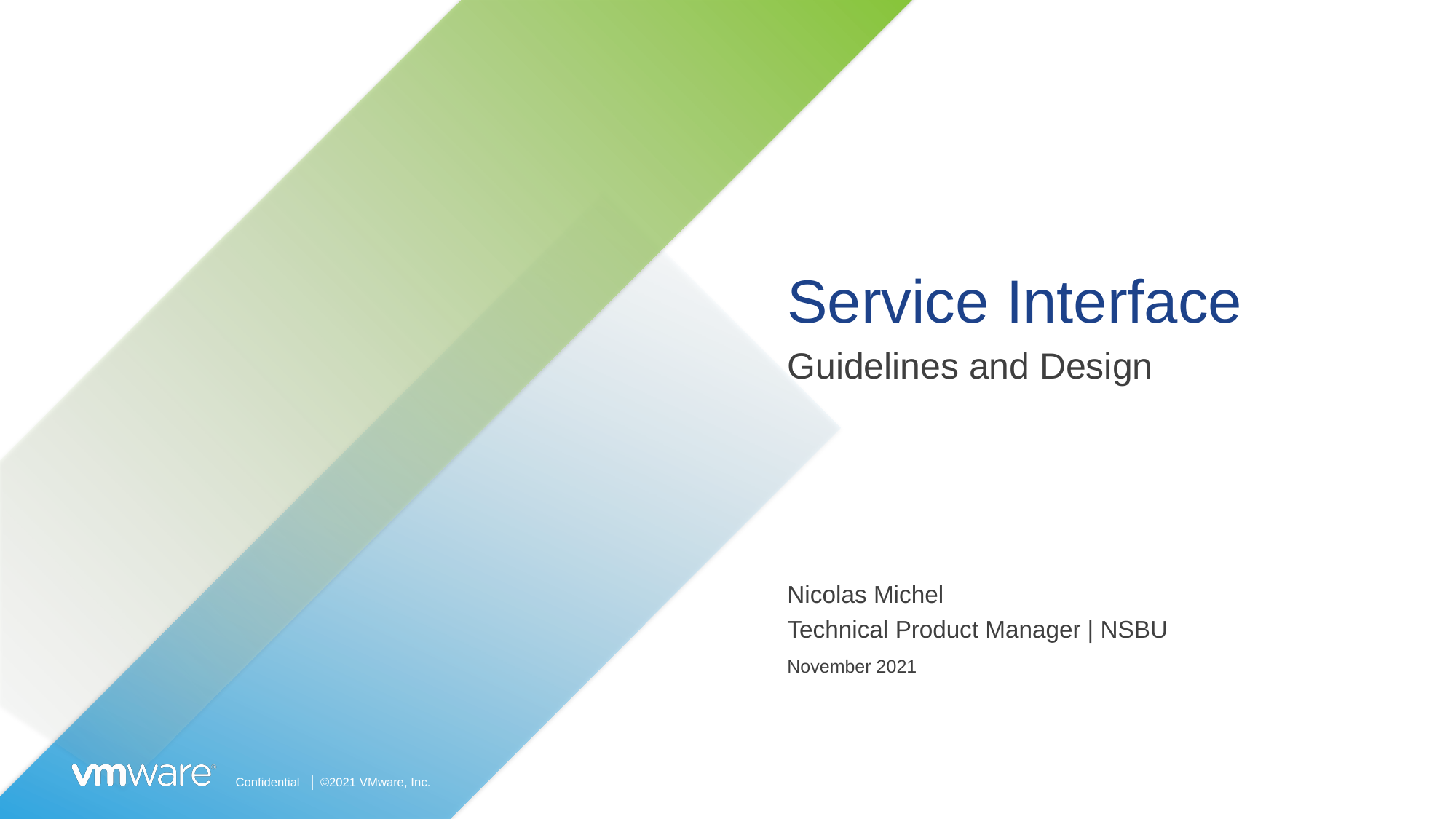

# Service Interface
Guidelines and Design
Nicolas Michel
Technical Product Manager | NSBU
November 2021